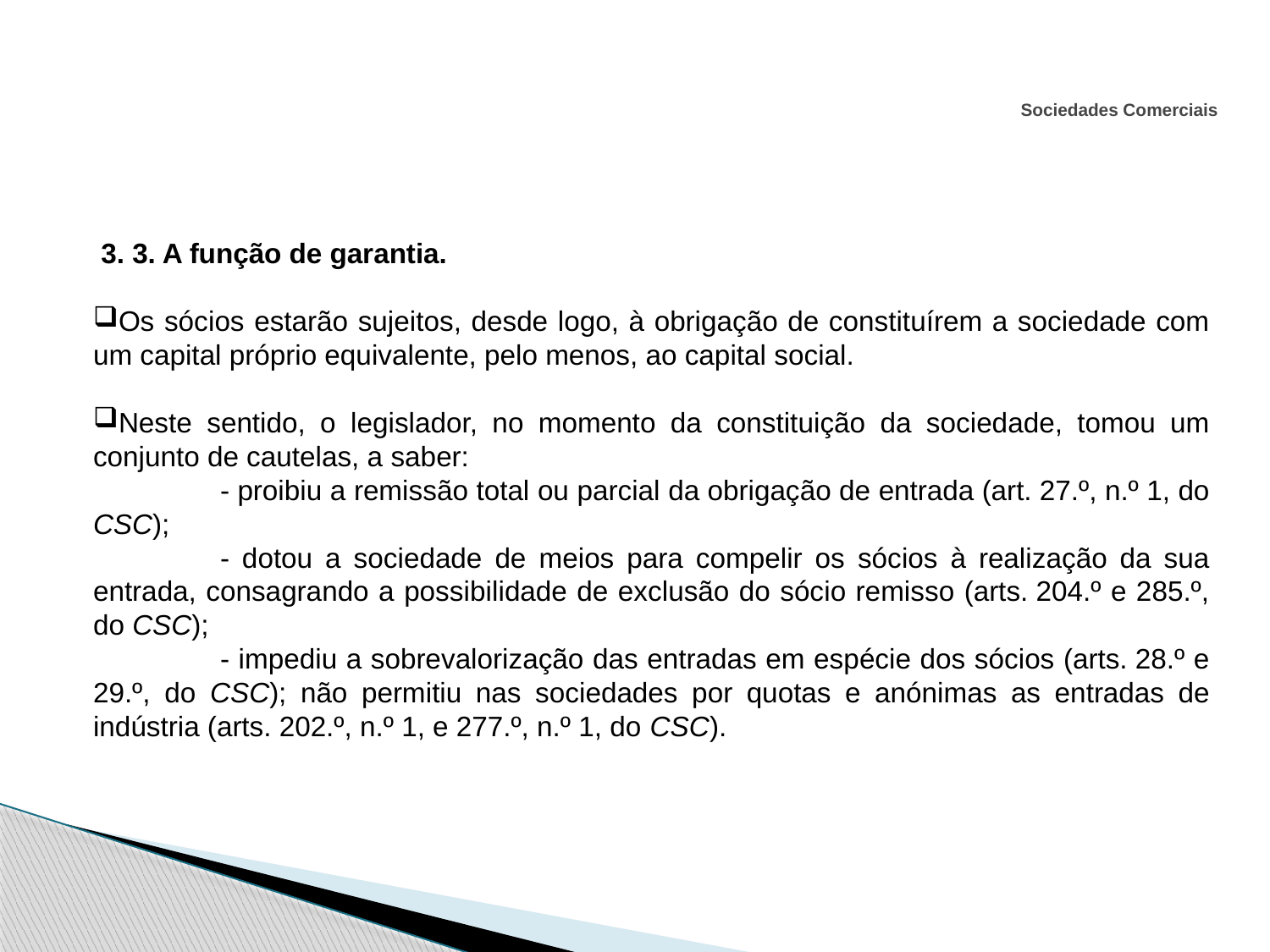

# Sociedades Comerciais
 3. 3. A função de garantia.

Os sócios estarão sujeitos, desde logo, à obrigação de constituírem a sociedade com um capital próprio equivalente, pelo menos, ao capital social.

Neste sentido, o legislador, no momento da constituição da sociedade, tomou um conjunto de cautelas, a saber:
	- proibiu a remissão total ou parcial da obrigação de entrada (art. 27.º, n.º 1, do CSC);
	- dotou a sociedade de meios para compelir os sócios à realização da sua entrada, consagrando a possibilidade de exclusão do sócio remisso (arts. 204.º e 285.º, do CSC);
	- impediu a sobrevalorização das entradas em espécie dos sócios (arts. 28.º e 29.º, do CSC); não permitiu nas sociedades por quotas e anónimas as entradas de indústria (arts. 202.º, n.º 1, e 277.º, n.º 1, do CSC).